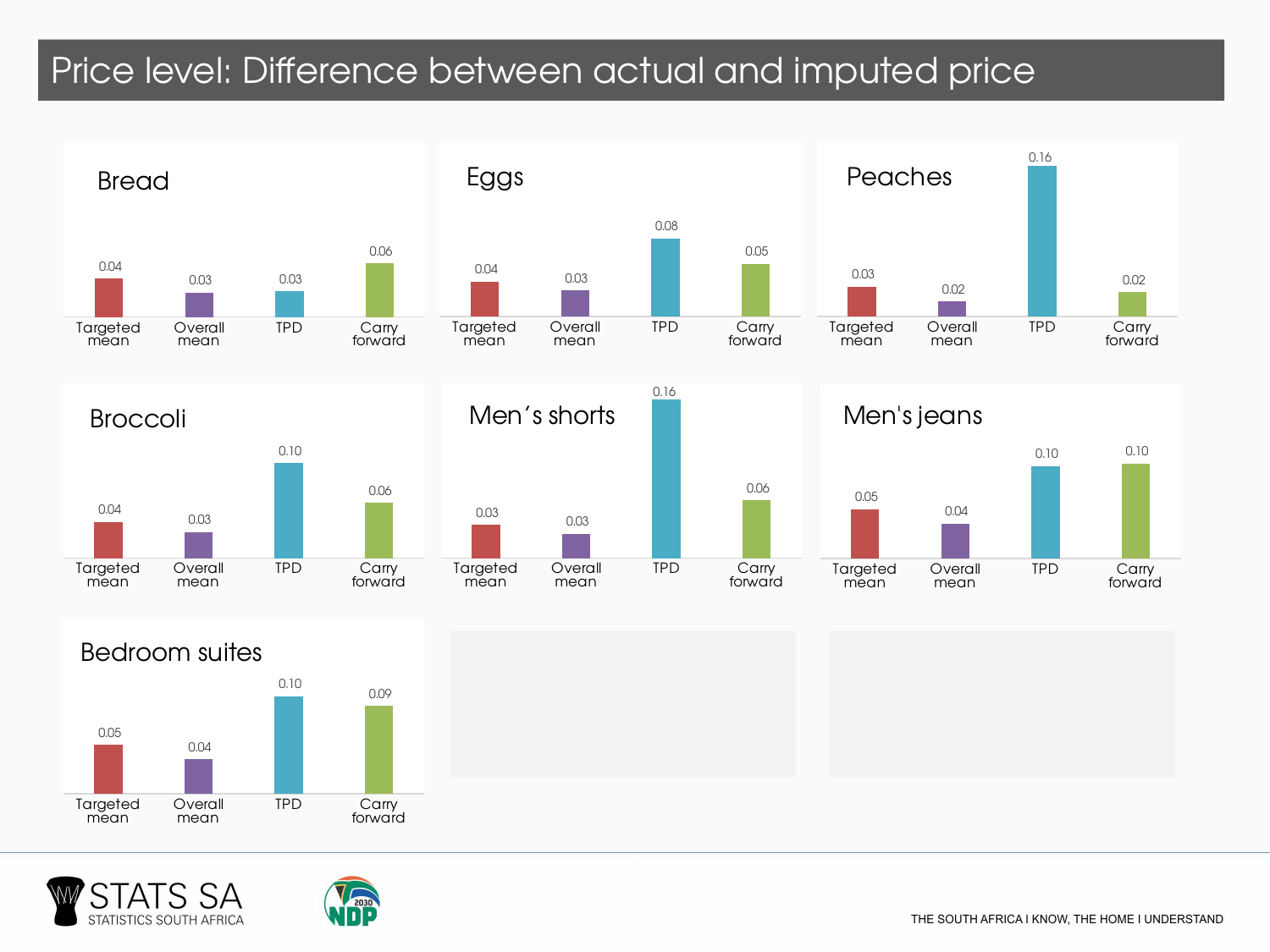

Price level: Difference between actual and imputed price

### Chart: Eggs

| Category |  |
|---|---|
| Targeted mean | 0.035786142420987266 |
| Overall mean | 0.02666991313936629 |
| TPD | 0.08049858238374663 |
| Carry forward | 0.054294292453619004 |

### Chart: Peaches

| Category |  |
|---|---|
| Targeted mean | 0.030574495270505243 |
| Overall mean | 0.015336251233353698 |
| TPD | 0.15547097713102861 |
| Carry forward | 0.024882911798802757 |

### Chart: Bread

| Category |  |
|---|---|
| Targeted mean | 0.039495468862154215 |
| Overall mean | 0.0253834506306171 |
| TPD | 0.026546303704691798 |
| Carry forward | 0.055356457521735465 |

### Chart: Broccoli

| Category |  |
|---|---|
| Targeted mean | 0.03734909686144041 |
| Overall mean | 0.02697204226493365 |
| TPD | 0.0981993925887857 |
| Carry forward | 0.05722448567309487 |

### Chart: Men’s shorts

| Category |  |
|---|---|
| Targeted mean | 0.0343872890684135 |
| Overall mean | 0.025009505012579022 |
| TPD | 0.16410623755802234 |
| Carry forward | 0.059720707619515444 |

### Chart: Men's jeans

| Category |  |
|---|---|
| Targeted mean | 0.05102597977746192 |
| Overall mean | 0.03631392650824438 |
| TPD | 0.0957193521418468 |
| Carry forward | 0.09830248973614841 |

### Chart:  Bedroom suites

| Category |  |
|---|---|
| Targeted mean | 0.050377264779293975 |
| Overall mean | 0.03559803872702722 |
| TPD | 0.1005115409856117 |
| Carry forward | 0.09030093255976257 |